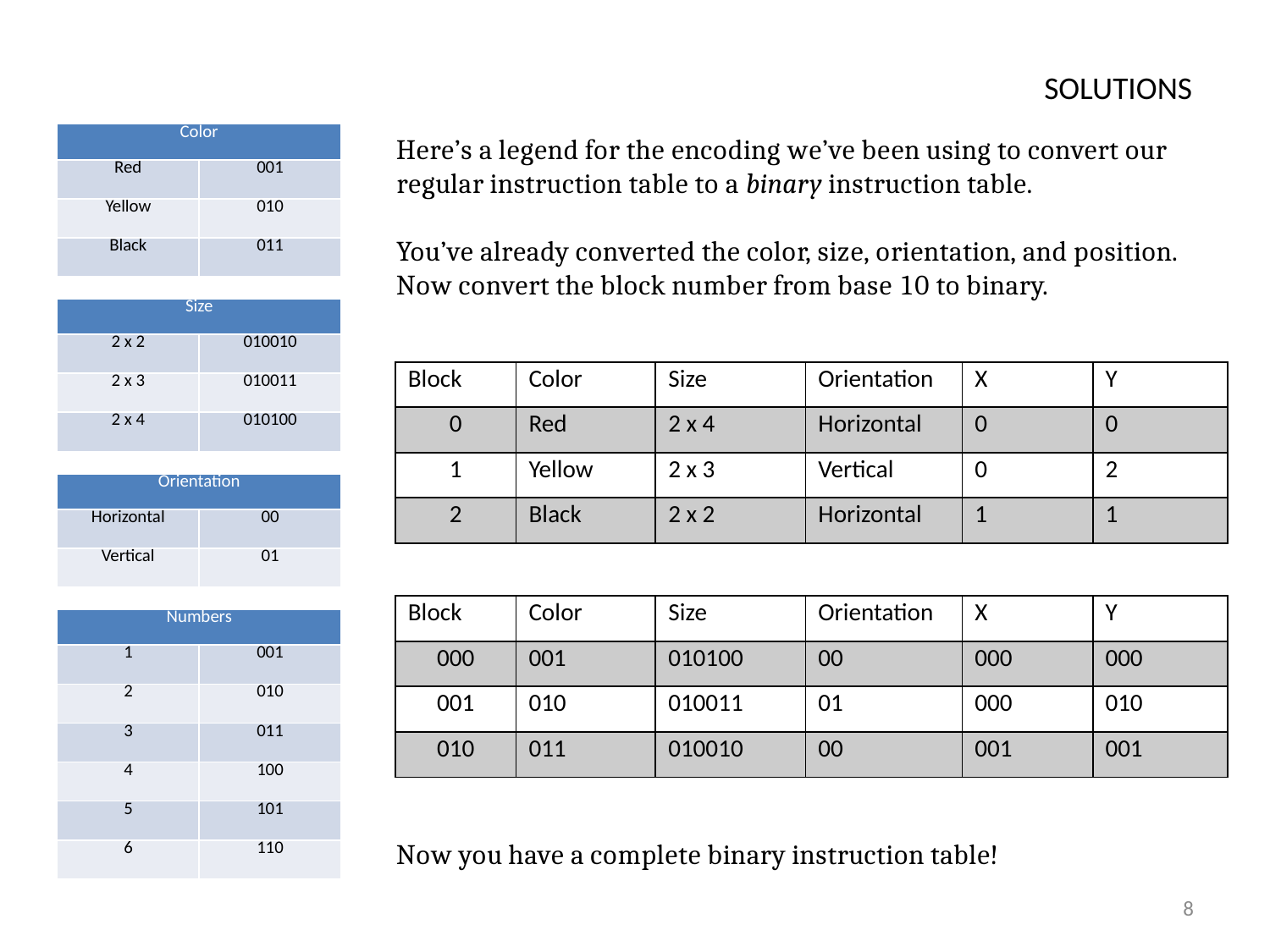

SOLUTIONS
| Color |  |
| --- | --- |
| Red | 001 |
| Yellow | 010 |
| Black | 011 |
Here’s a legend for the encoding we’ve been using to convert our regular instruction table to a binary instruction table.

You’ve already converted the color, size, orientation, and position. Now convert the block number from base 10 to binary.
| Size |  |
| --- | --- |
| 2 x 2 | 010010 |
| 2 x 3 | 010011 |
| 2 x 4 | 010100 |
| Block | Color | Size | Orientation | X | Y |
| --- | --- | --- | --- | --- | --- |
| 0 | Red | 2 x 4 | Horizontal | 0 | 0 |
| 1 | Yellow | 2 x 3 | Vertical | 0 | 2 |
| 2 | Black | 2 x 2 | Horizontal | 1 | 1 |
| Orientation |  |
| --- | --- |
| Horizontal | 00 |
| Vertical | 01 |
| Block | Color | Size | Orientation | X | Y |
| --- | --- | --- | --- | --- | --- |
| 000 | 001 | 010100 | 00 | 000 | 000 |
| 001 | 010 | 010011 | 01 | 000 | 010 |
| 010 | 011 | 010010 | 00 | 001 | 001 |
| Numbers |  |
| --- | --- |
| 1 | 001 |
| 2 | 010 |
| 3 | 011 |
| 4 | 100 |
| 5 | 101 |
| 6 | 110 |
Now you have a complete binary instruction table!
8